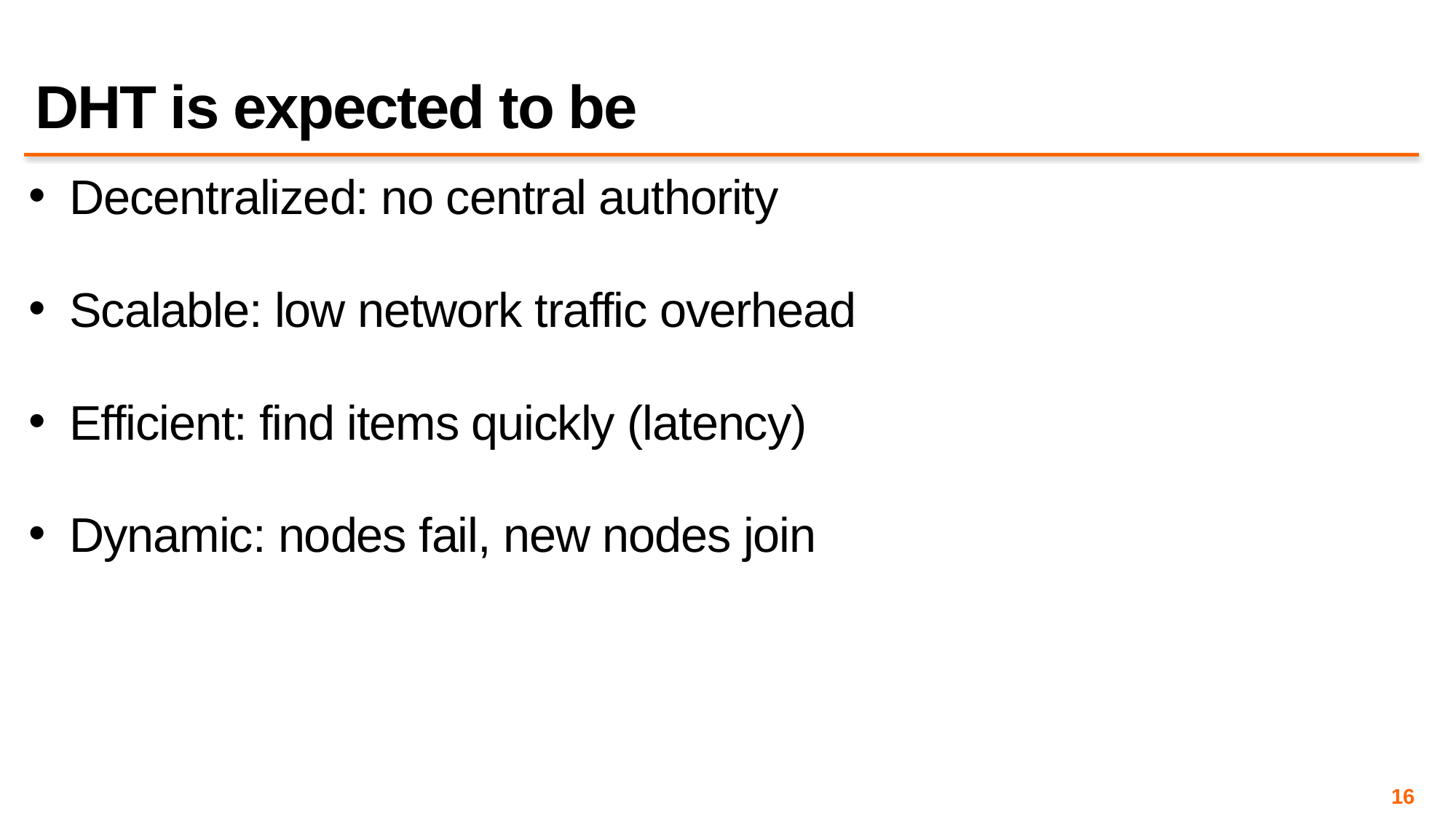

# DHT is expected to be
Decentralized: no central authority

Scalable: low network traffic overhead

Efficient: find items quickly (latency)

Dynamic: nodes fail, new nodes join

16